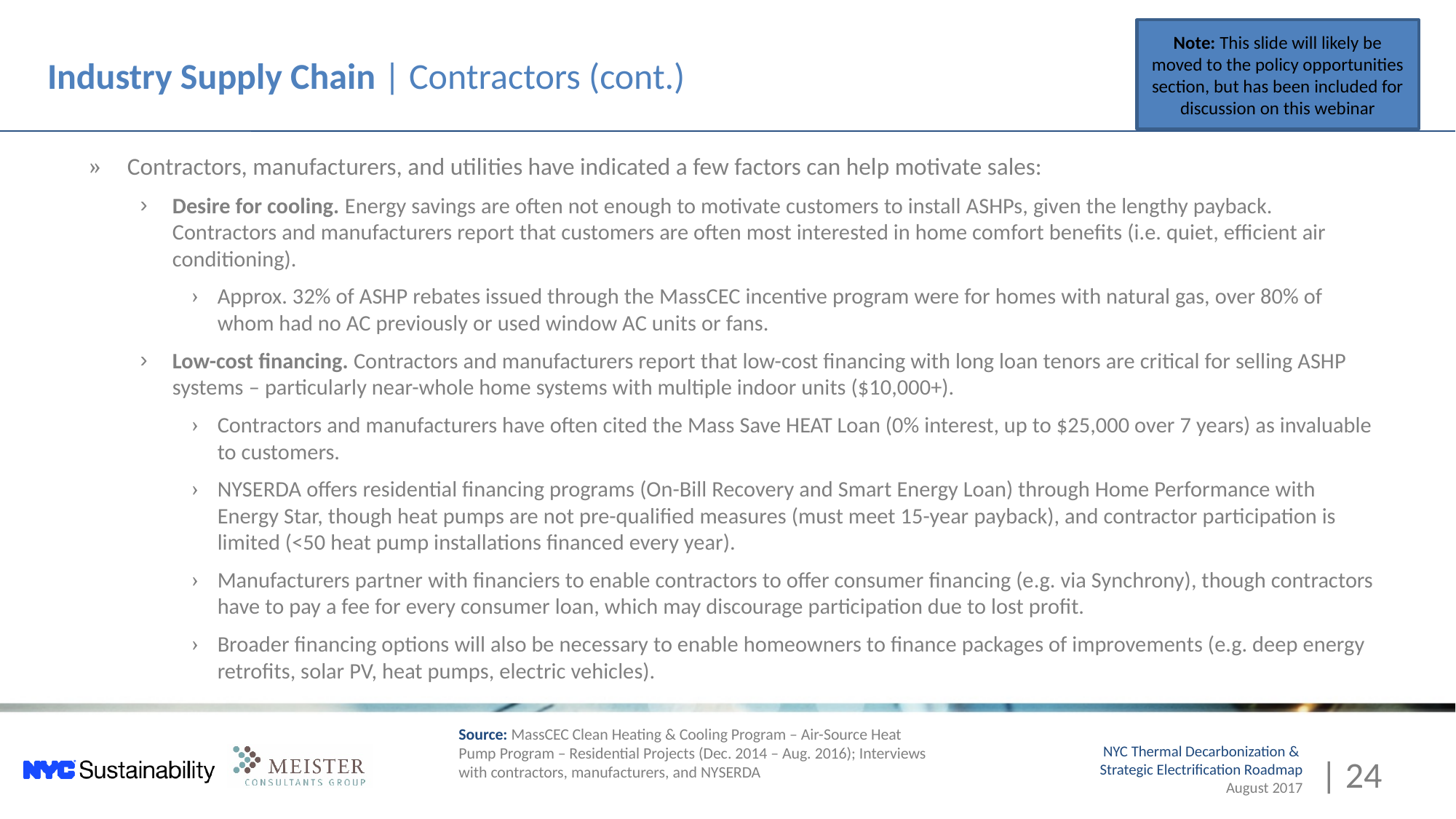

Note: This slide will likely be moved to the policy opportunities section, but has been included for discussion on this webinar
# Industry Supply Chain | Contractors (cont.)
Contractors, manufacturers, and utilities have indicated a few factors can help motivate sales:
Desire for cooling. Energy savings are often not enough to motivate customers to install ASHPs, given the lengthy payback. Contractors and manufacturers report that customers are often most interested in home comfort benefits (i.e. quiet, efficient air conditioning).
Approx. 32% of ASHP rebates issued through the MassCEC incentive program were for homes with natural gas, over 80% of whom had no AC previously or used window AC units or fans.
Low-cost financing. Contractors and manufacturers report that low-cost financing with long loan tenors are critical for selling ASHP systems – particularly near-whole home systems with multiple indoor units ($10,000+).
Contractors and manufacturers have often cited the Mass Save HEAT Loan (0% interest, up to $25,000 over 7 years) as invaluable to customers.
NYSERDA offers residential financing programs (On-Bill Recovery and Smart Energy Loan) through Home Performance with Energy Star, though heat pumps are not pre-qualified measures (must meet 15-year payback), and contractor participation is limited (<50 heat pump installations financed every year).
Manufacturers partner with financiers to enable contractors to offer consumer financing (e.g. via Synchrony), though contractors have to pay a fee for every consumer loan, which may discourage participation due to lost profit.
Broader financing options will also be necessary to enable homeowners to finance packages of improvements (e.g. deep energy retrofits, solar PV, heat pumps, electric vehicles).

Source: MassCEC Clean Heating & Cooling Program – Air-Source Heat Pump Program – Residential Projects (Dec. 2014 – Aug. 2016); Interviews with contractors, manufacturers, and NYSERDA